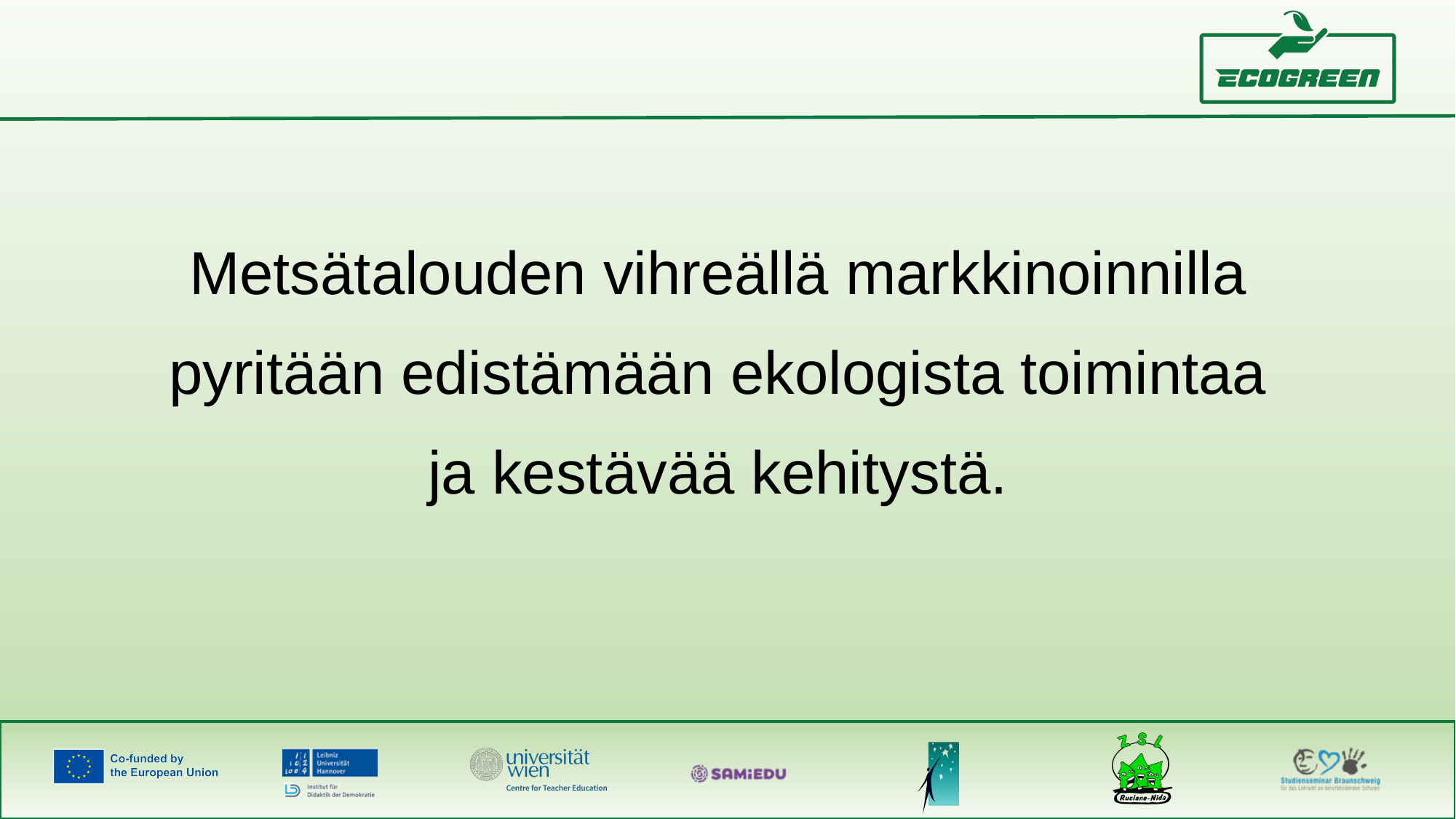

Metsätalouden vihreällä markkinoinnilla pyritään edistämään ekologista toimintaa ja kestävää kehitystä.